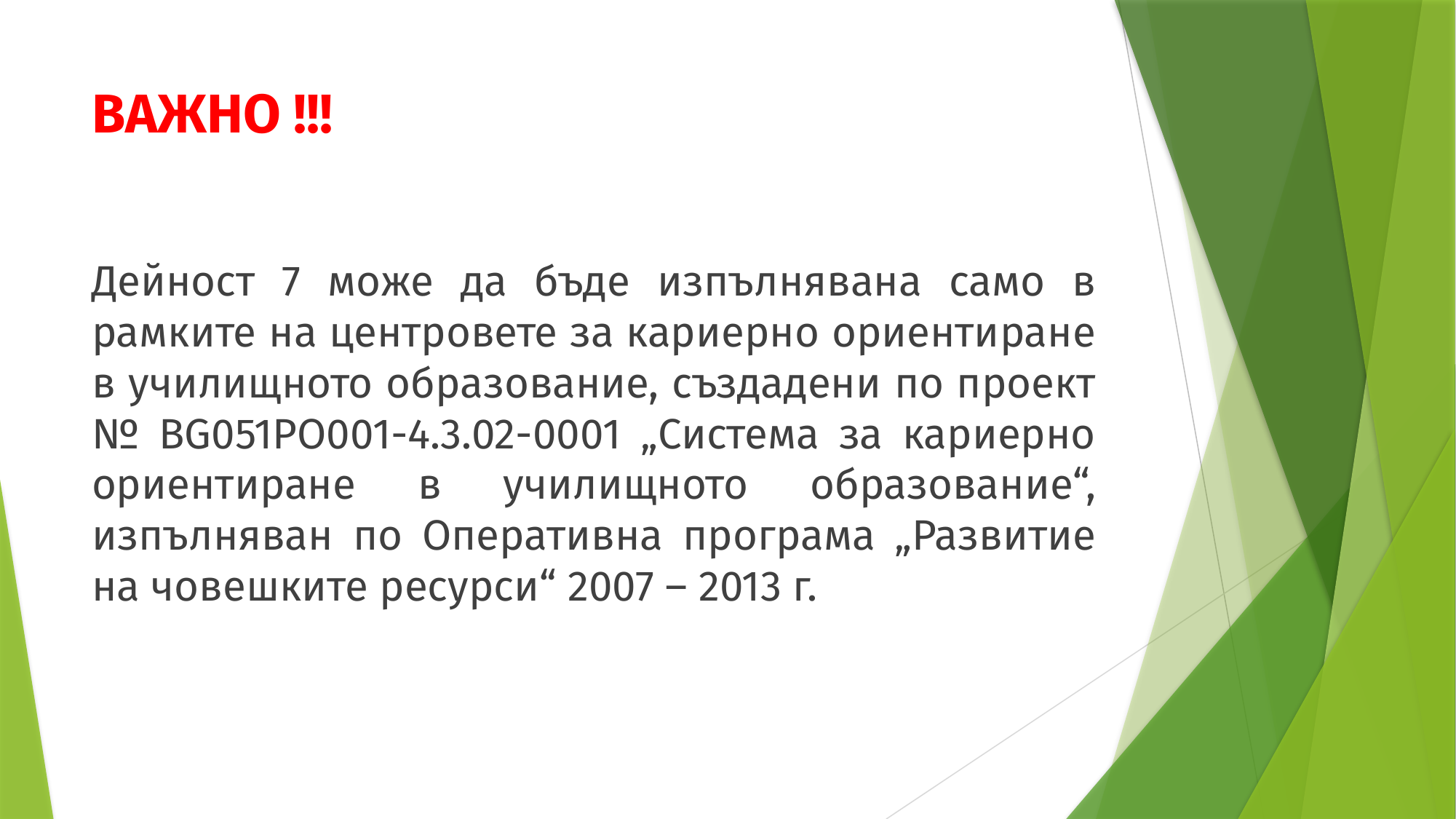

# ВАЖНО !!!

Дейност 7 може да бъде изпълнявана само в рамките на центровете за кариерно ориентиране в училищното образование, създадени по проект № BG051PO001-4.3.02-0001 „Система за кариерно ориентиране в училищното образование“, изпълняван по Оперативна програма „Развитие на човешките ресурси“ 2007 – 2013 г.